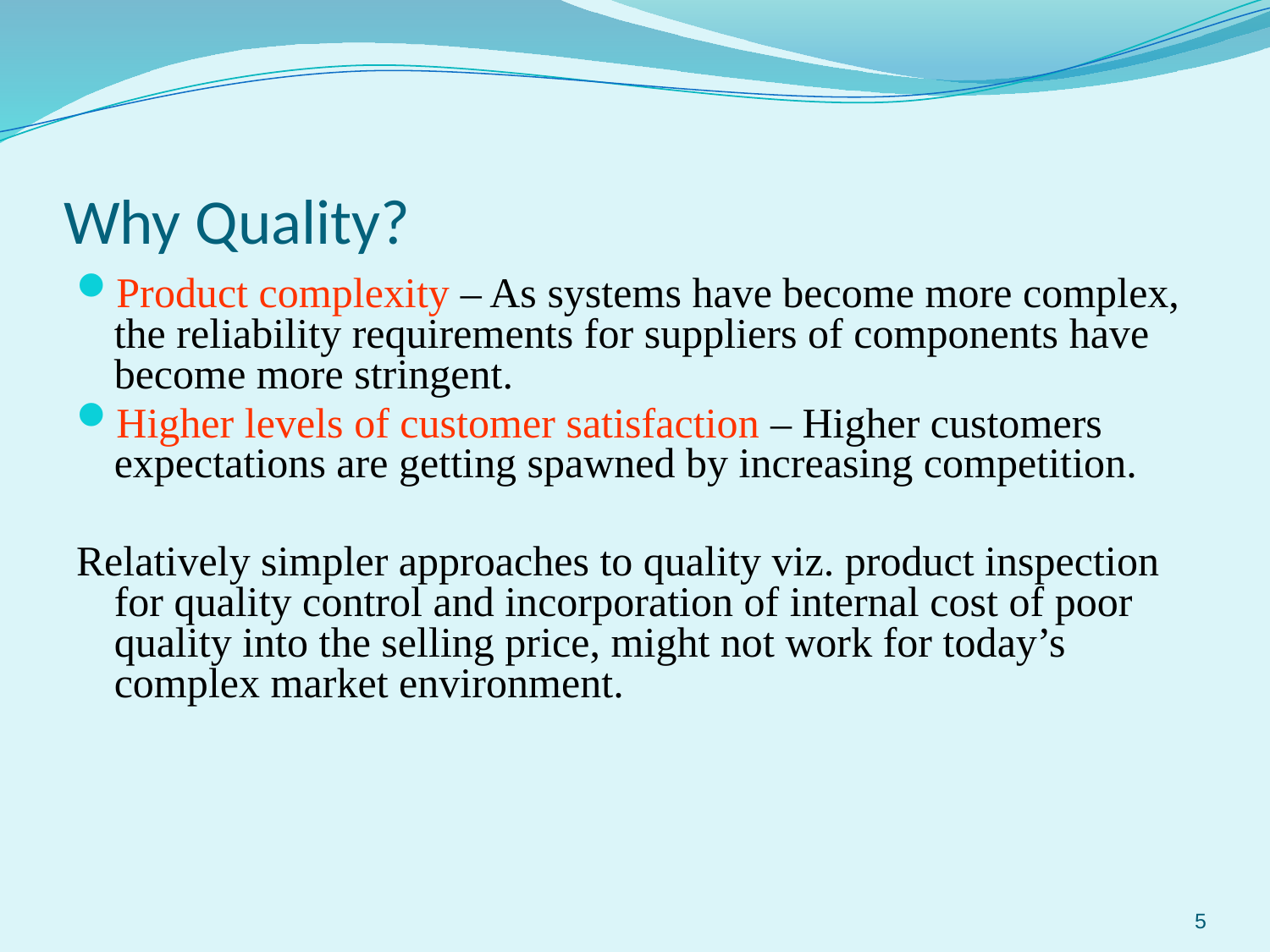

# Why Quality?
Product complexity – As systems have become more complex, the reliability requirements for suppliers of components have become more stringent.
Higher levels of customer satisfaction – Higher customers expectations are getting spawned by increasing competition.

Relatively simpler approaches to quality viz. product inspection for quality control and incorporation of internal cost of poor quality into the selling price, might not work for today’s complex market environment.
5